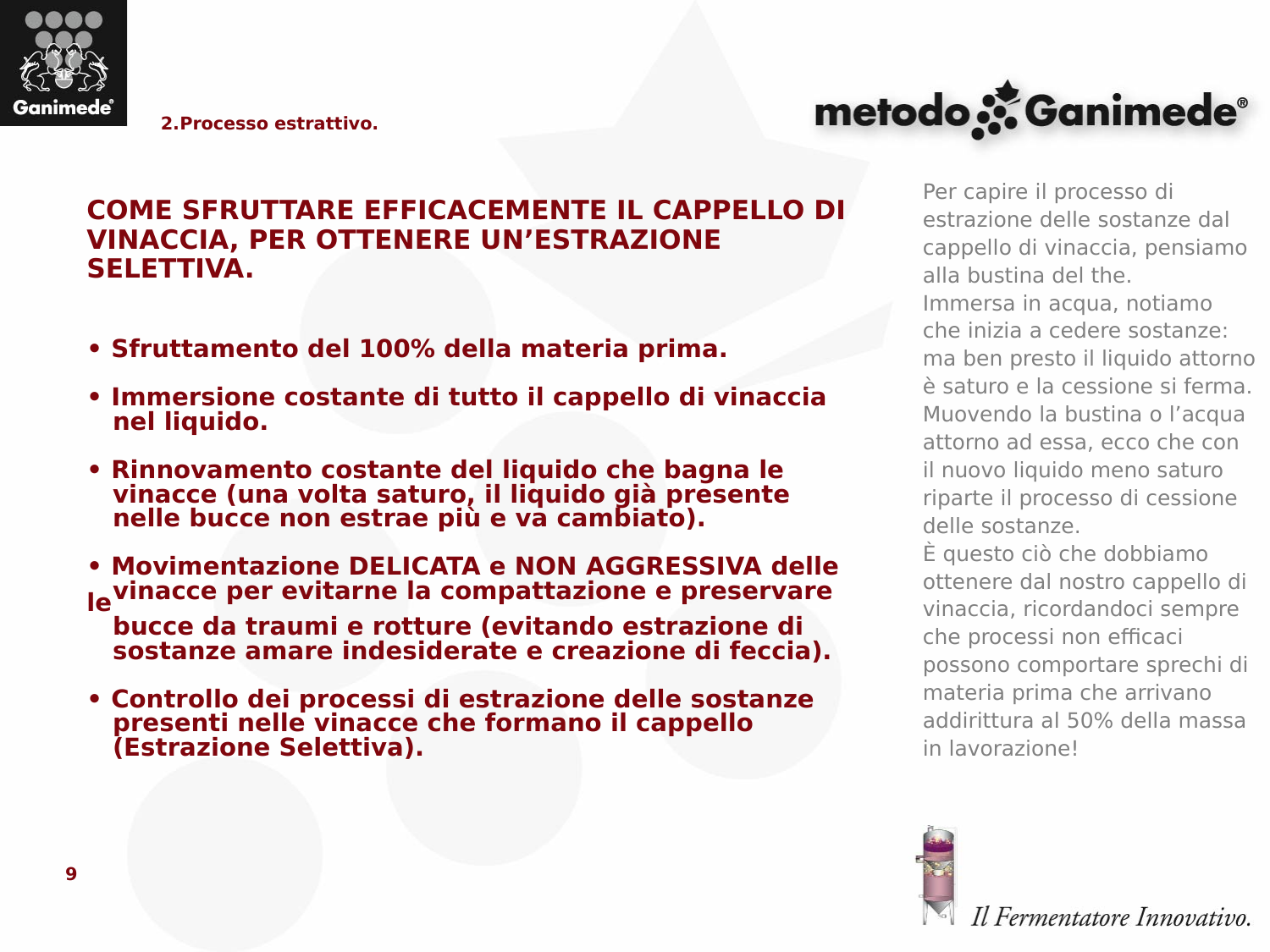

2.Processo estrattivo.
# Per capire il processo di estrazione delle sostanze dal cappello di vinaccia, pensiamo alla bustina del the. Immersa in acqua, notiamo che inizia a cedere sostanze: ma ben presto il liquido attorno è saturo e la cessione si ferma. Muovendo la bustina o l’acqua attorno ad essa, ecco che con il nuovo liquido meno saturo riparte il processo di cessione delle sostanze. È questo ciò che dobbiamo ottenere dal nostro cappello di vinaccia, ricordandoci sempre che processi non efficaci possono comportare sprechi di materia prima che arrivano addirittura al 50% della massa in lavorazione!
COME SFRUTTARE EFFICACEMENTE IL CAPPELLO DI
VINACCIA, PER OTTENERE UN’ESTRAZIONE
SELETTIVA.

• Sfruttamento del 100% della materia prima.

• Immersione costante di tutto il cappello di vinaccia
   nel liquido.

• Rinnovamento costante del liquido che bagna le
   vinacce (una volta saturo, il liquido già presente
   nelle bucce non estrae più e va cambiato).

• Movimentazione DELICATA e NON AGGRESSIVA delle
   vinacce per evitarne la compattazione e preservare le
   bucce da traumi e rotture (evitando estrazione di
   sostanze amare indesiderate e creazione di feccia).

• Controllo dei processi di estrazione delle sostanze
   presenti nelle vinacce che formano il cappello
   (Estrazione Selettiva).
9